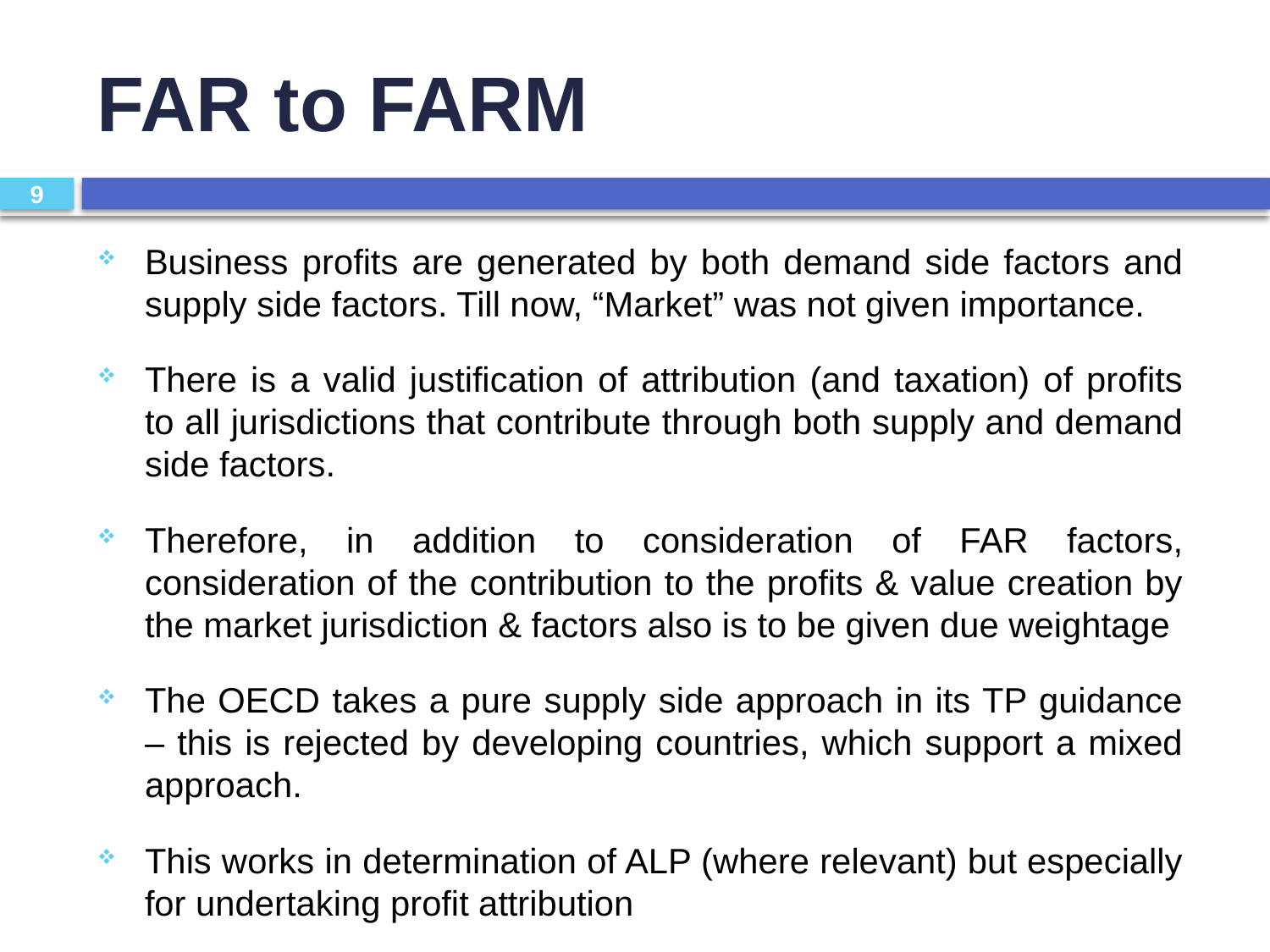

# FAR to FARM
9
Business profits are generated by both demand side factors and supply side factors. Till now, “Market” was not given importance.
There is a valid justification of attribution (and taxation) of profits to all jurisdictions that contribute through both supply and demand side factors.
Therefore, in addition to consideration of FAR factors, consideration of the contribution to the profits & value creation by the market jurisdiction & factors also is to be given due weightage
The OECD takes a pure supply side approach in its TP guidance – this is rejected by developing countries, which support a mixed approach.
This works in determination of ALP (where relevant) but especially for undertaking profit attribution
Deficiency under FAR of addressing BEPS where there is no PE continues